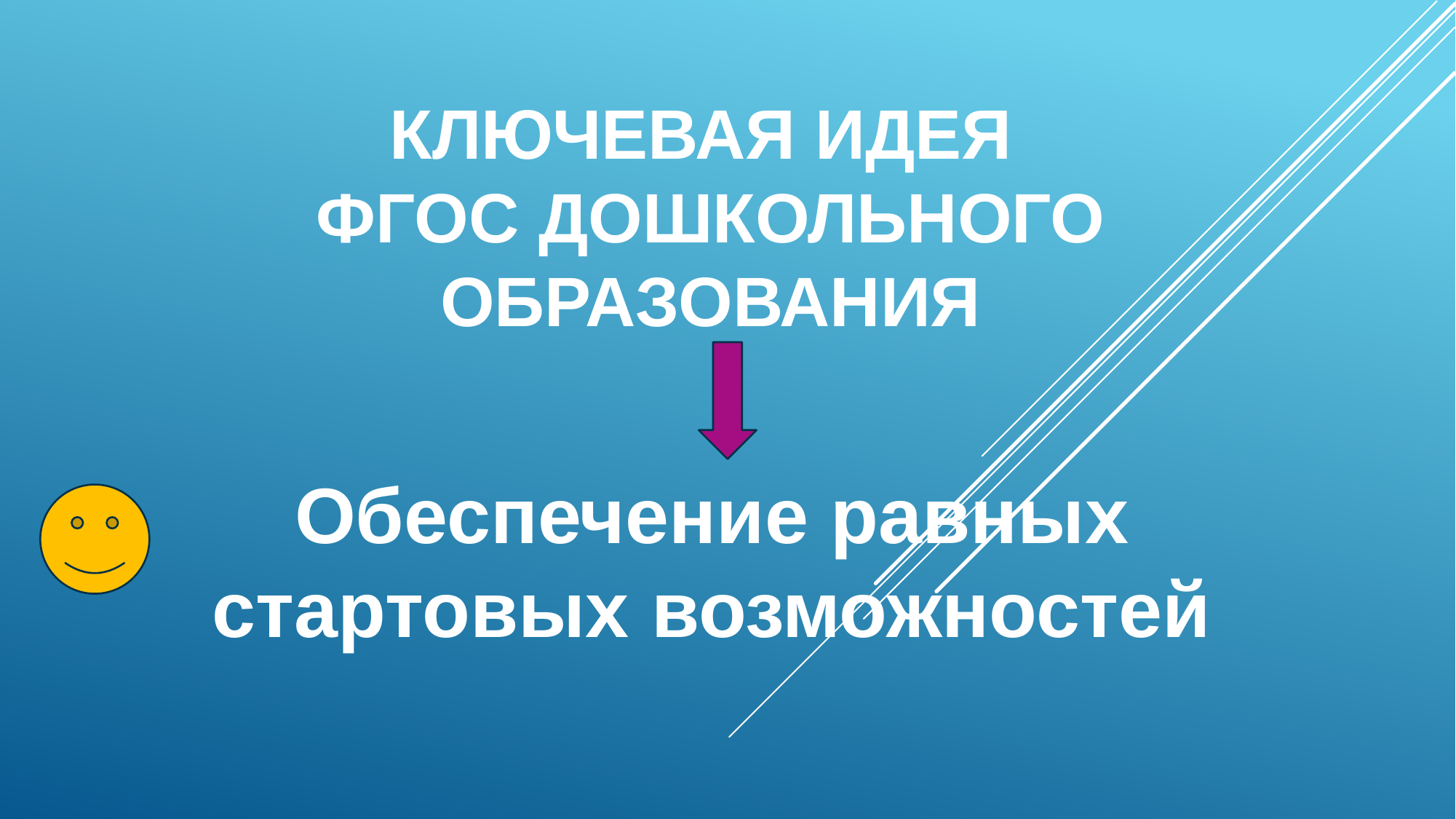

# Ключевая идея ФГОС дошкольного образования

Обеспечение равных стартовых возможностей